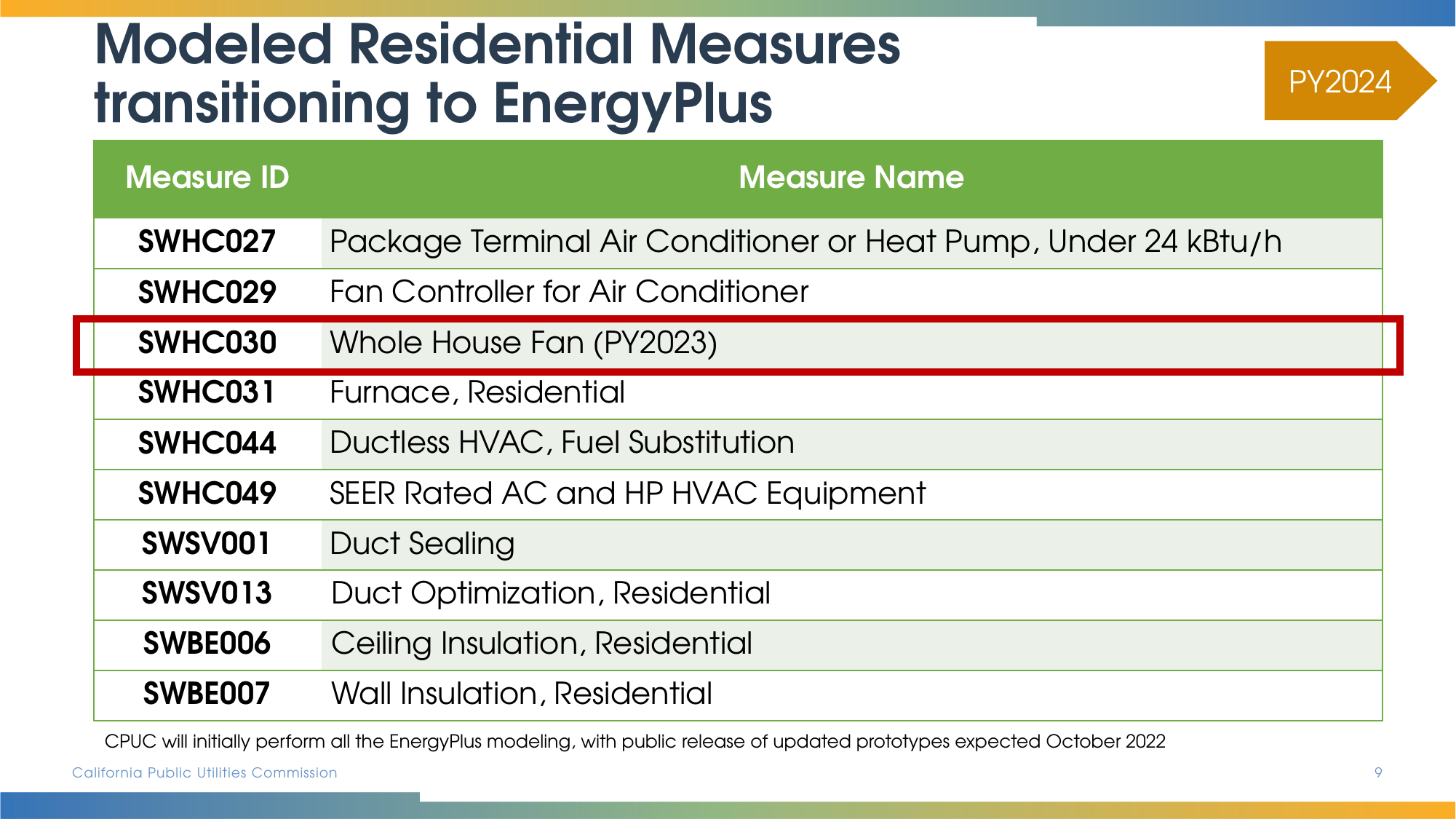

# Modeled Residential Measures transitioning to EnergyPlus
PY2024
| Measure ID | Measure Name |
| --- | --- |
| SWHC027 | Package Terminal Air Conditioner or Heat Pump, Under 24 kBtu/h |
| SWHC029 | Fan Controller for Air Conditioner |
| SWHC030 | Whole House Fan (PY2023) |
| SWHC031 | Furnace, Residential |
| SWHC044 | Ductless HVAC, Fuel Substitution |
| SWHC049 | SEER Rated AC and HP HVAC Equipment |
| SWSV001 | Duct Sealing |
| SWSV013 | Duct Optimization, Residential |
| SWBE006 | Ceiling Insulation, Residential |
| SWBE007 | Wall Insulation, Residential |

CPUC will initially perform all the EnergyPlus modeling, with public release of updated prototypes expected October 2022
9